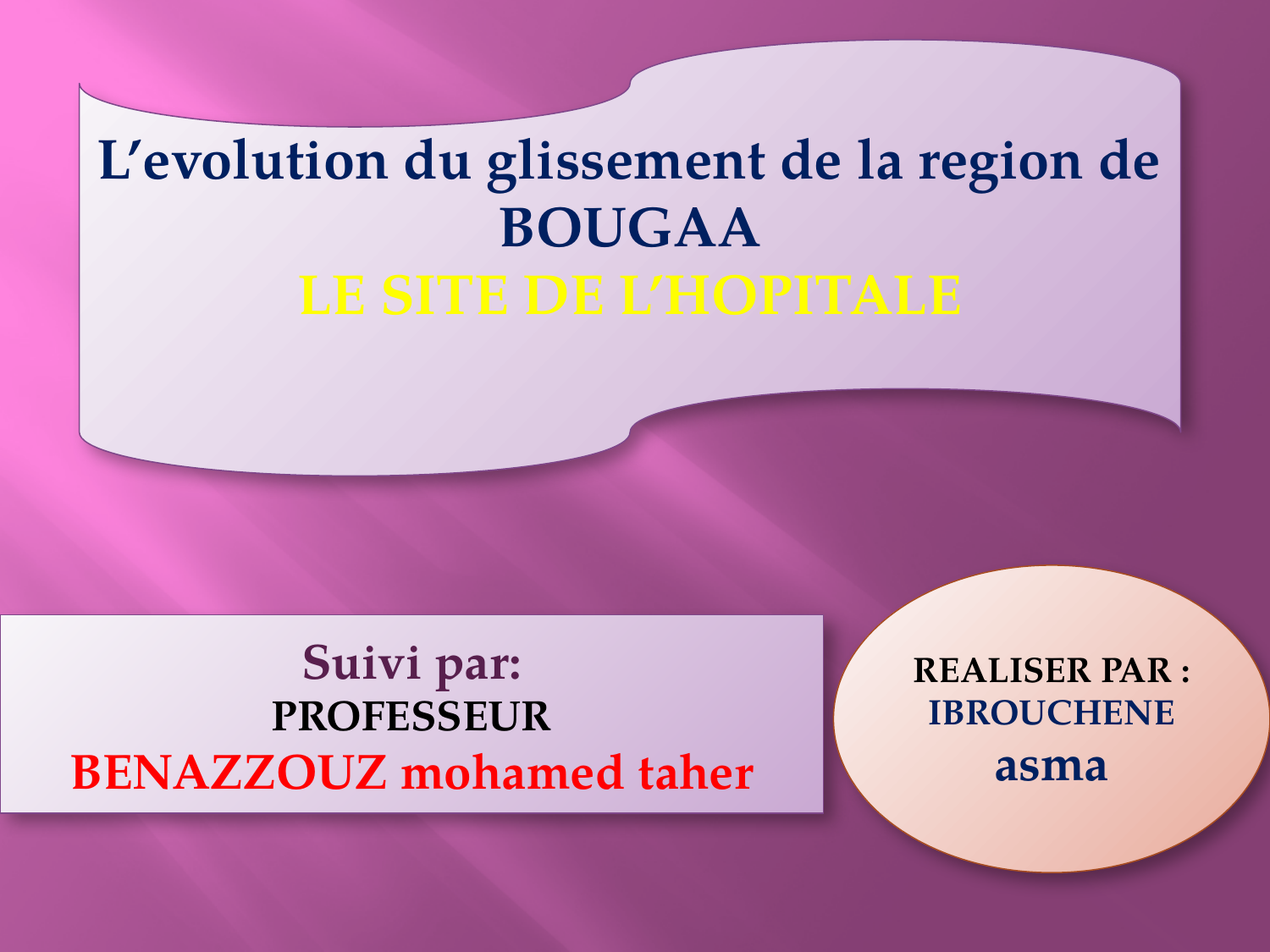

L’evolution du glissement de la region de BOUGAA
LE SITE DE L’HOPITALE

REALISER PAR :
IBROUCHENE asma
Suivi par:
PROFESSEUR
BENAZZOUZ mohamed taher